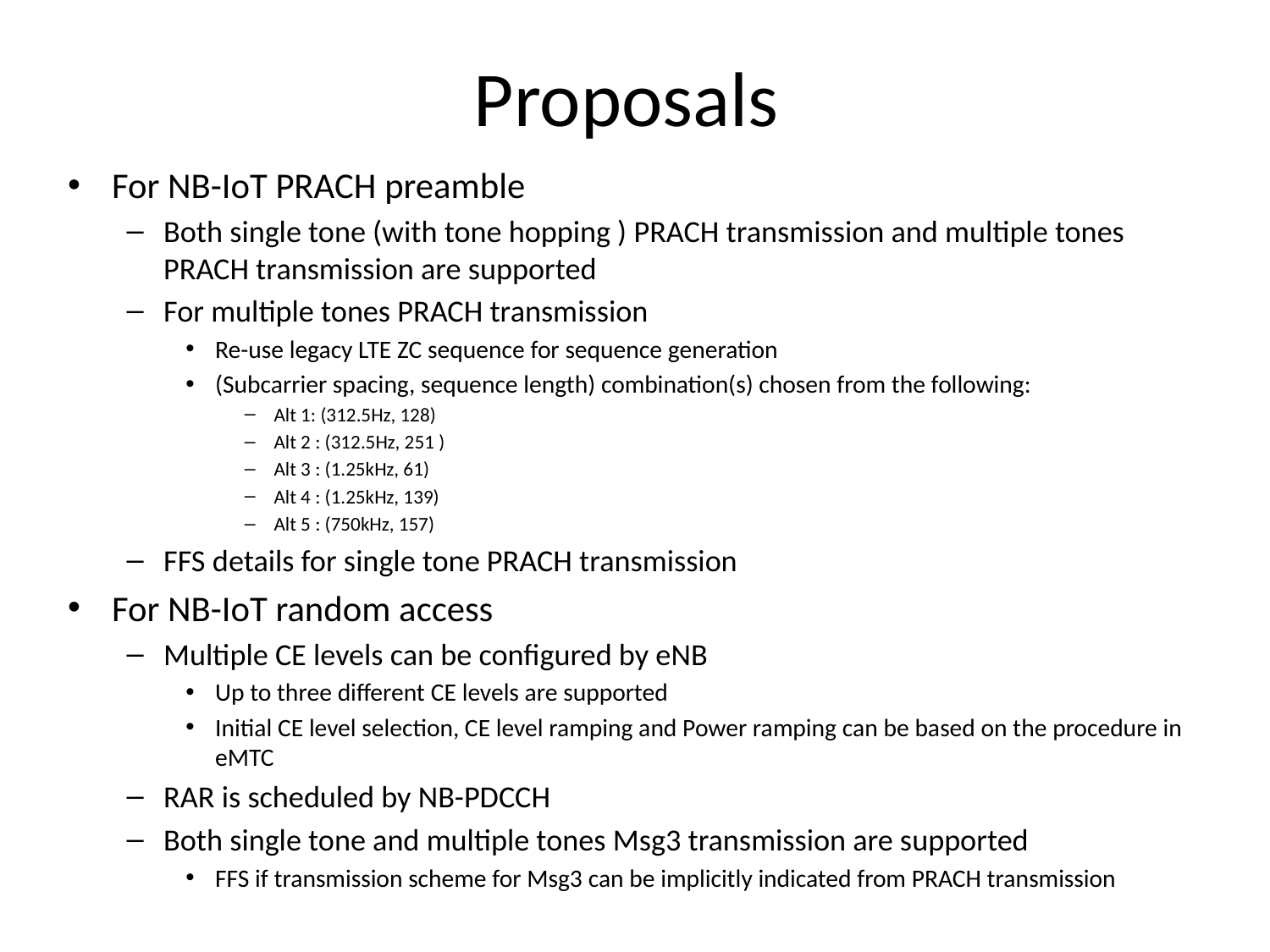

# Proposals
For NB-IoT PRACH preamble
Both single tone (with tone hopping ) PRACH transmission and multiple tones PRACH transmission are supported
For multiple tones PRACH transmission
Re-use legacy LTE ZC sequence for sequence generation
(Subcarrier spacing, sequence length) combination(s) chosen from the following:
Alt 1: (312.5Hz, 128)
Alt 2 : (312.5Hz, 251 )
Alt 3 : (1.25kHz, 61)
Alt 4 : (1.25kHz, 139)
Alt 5 : (750kHz, 157)
FFS details for single tone PRACH transmission
For NB-IoT random access
Multiple CE levels can be configured by eNB
Up to three different CE levels are supported
Initial CE level selection, CE level ramping and Power ramping can be based on the procedure in eMTC
RAR is scheduled by NB-PDCCH
Both single tone and multiple tones Msg3 transmission are supported
FFS if transmission scheme for Msg3 can be implicitly indicated from PRACH transmission